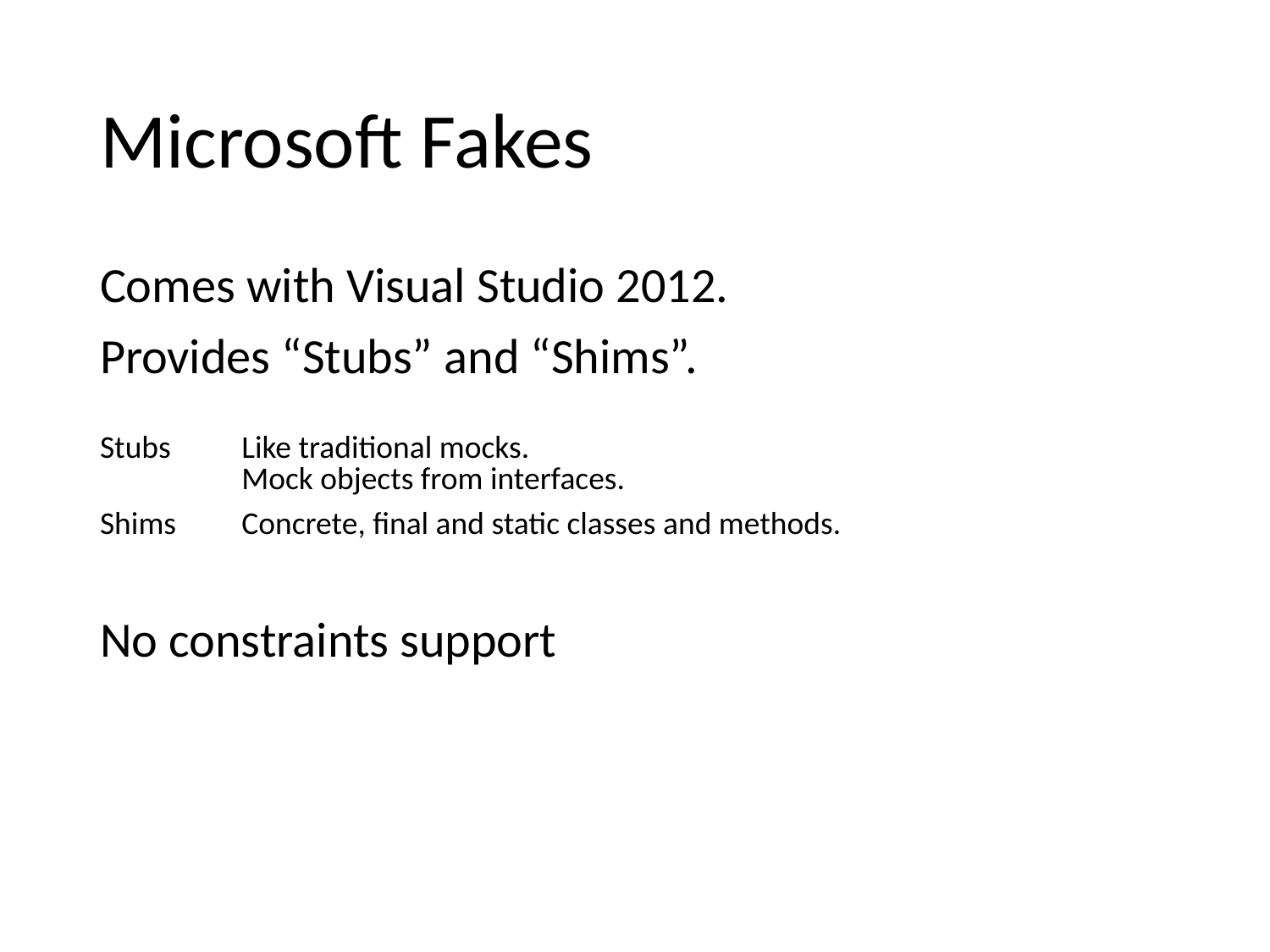

# Microsoft Fakes
Comes with Visual Studio 2012.
Provides “Stubs” and “Shims”.

No constraints support

| Stubs | Like traditional mocks. Mock objects from interfaces. |
| --- | --- |
| Shims | Concrete, final and static classes and methods. |